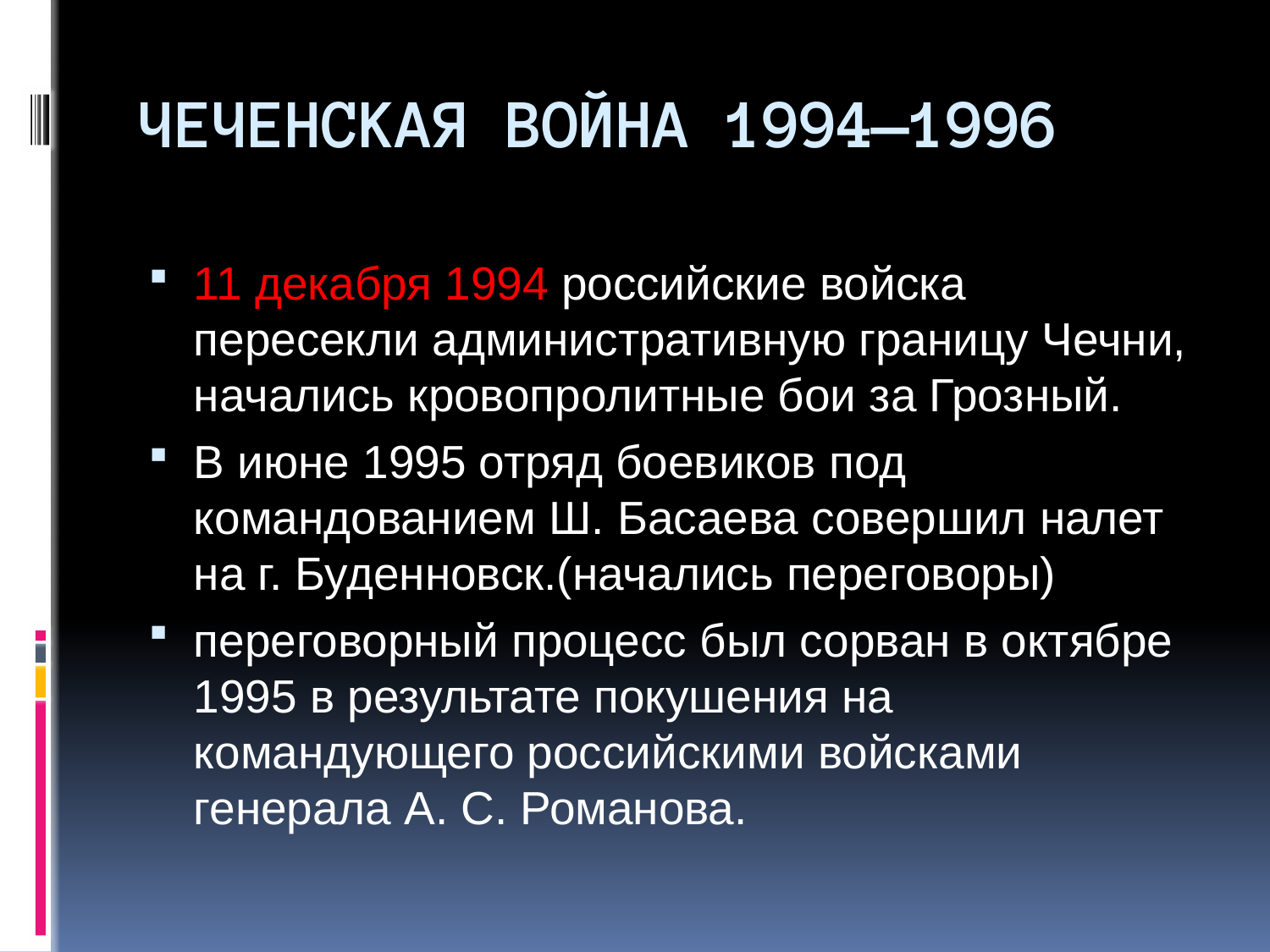

# ЧЕЧЕНСКАЯ ВОЙНА 1994—1996
11 декабря 1994 российские войска пересекли административную границу Чечни, начались кровопролитные бои за Грозный.
В июне 1995 отряд боевиков под командованием Ш. Басаева совершил налет на г. Буденновск.(начались переговоры)
переговорный процесс был сорван в октябре 1995 в результате покушения на командующего российскими войсками генерала А. С. Романова.